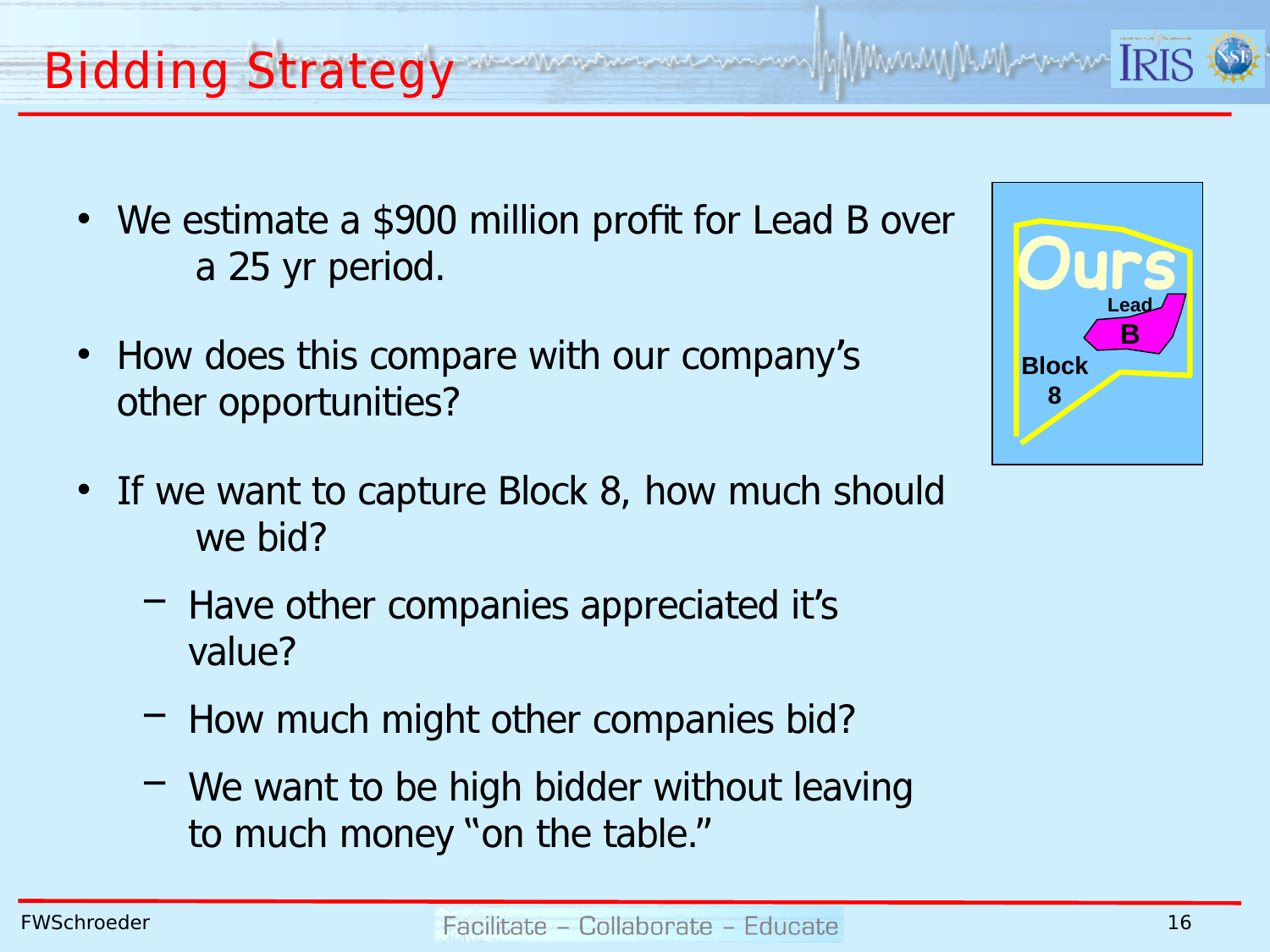

# Bidding Strategy

Lead
B

Block
8
We estimate a $900 million profit for Lead B over 	a 25 yr period.
How does this compare with our company’s 	other opportunities?
If we want to capture Block 8, how much should 	we bid?
Have other companies appreciated it’s 	value?
How much might other companies bid?
We want to be high bidder without leaving 	to much money “on the table.”
Ours